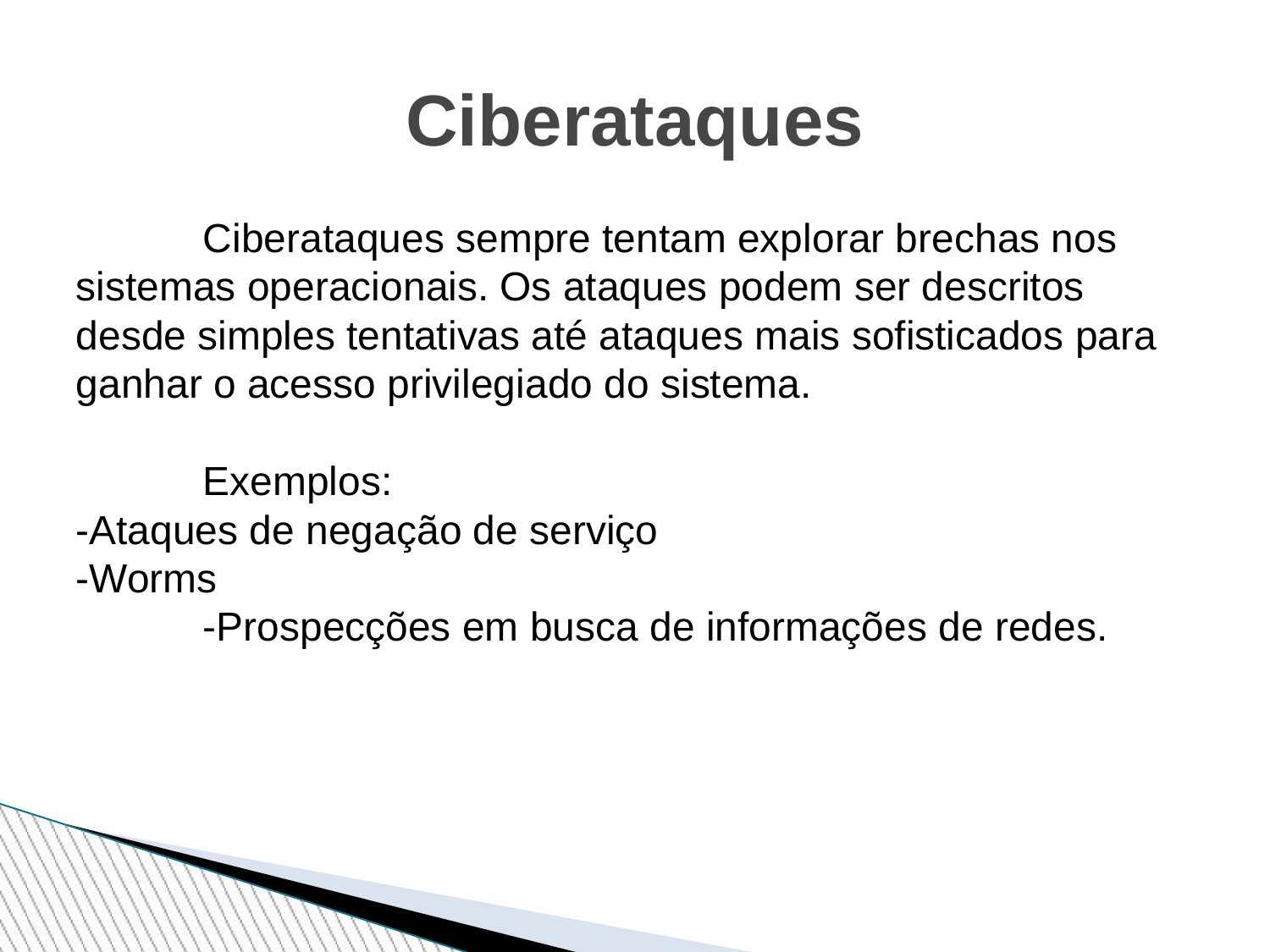

Ciberataques
	Ciberataques sempre tentam explorar brechas nos sistemas operacionais. Os ataques podem ser descritos desde simples tentativas até ataques mais sofisticados para ganhar o acesso privilegiado do sistema.

	Exemplos:
-Ataques de negação de serviço
-Worms
	-Prospecções em busca de informações de redes.